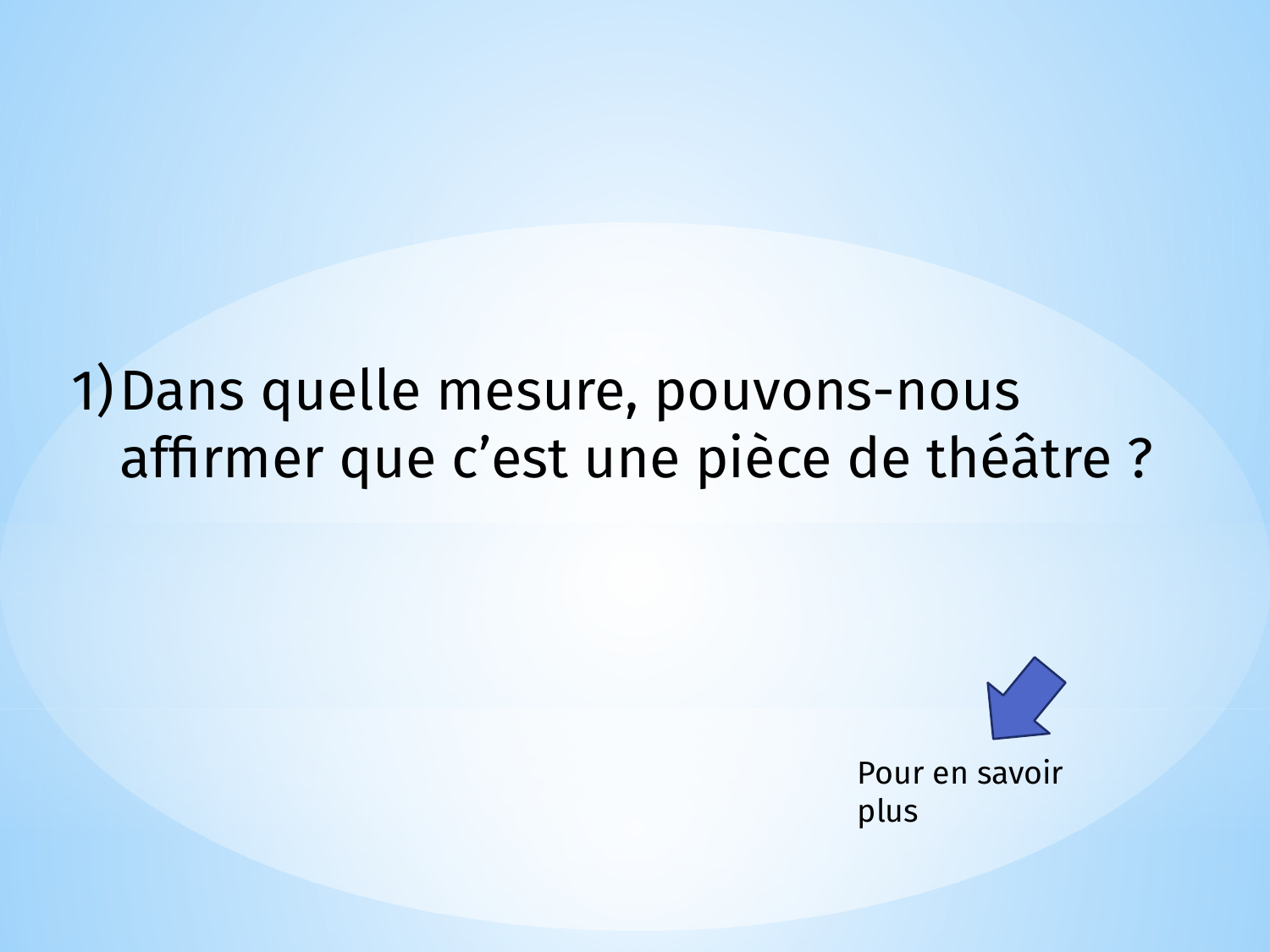

Dans quelle mesure, pouvons-nous affirmer que c’est une pièce de théâtre ?

Pour en savoir plus